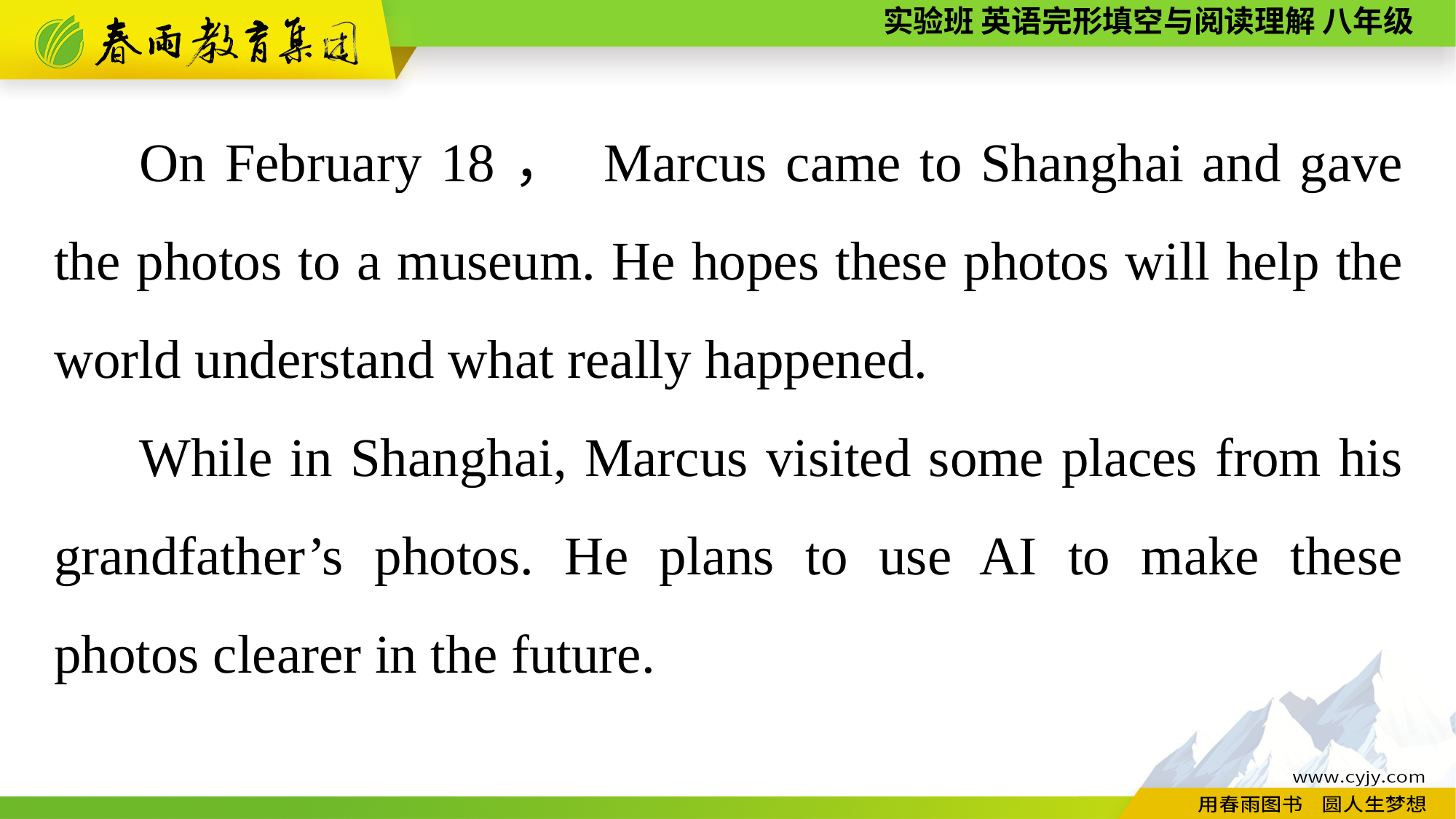

On February 18， Marcus came to Shanghai and gave the photos to a museum. He hopes these photos will help the world understand what really happened.
While in Shanghai, Marcus visited some places from his grandfather’s photos. He plans to use AI to make these photos clearer in the future.